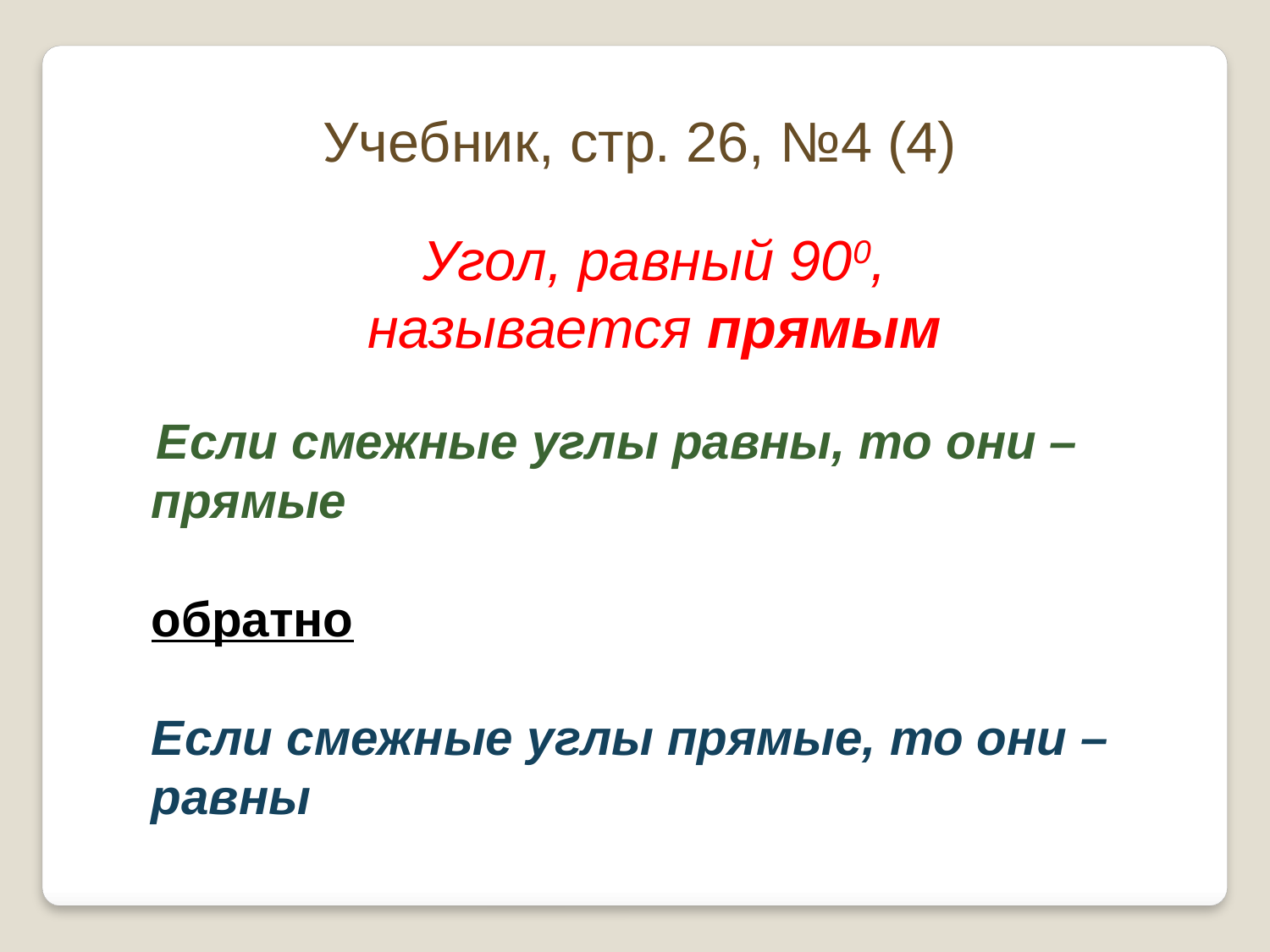

Учебник, стр. 26, №4 (4)
Угол, равный 900, называется прямым
 Если смежные углы равны, то они – прямые

обратно

Если смежные углы прямые, то они – равны